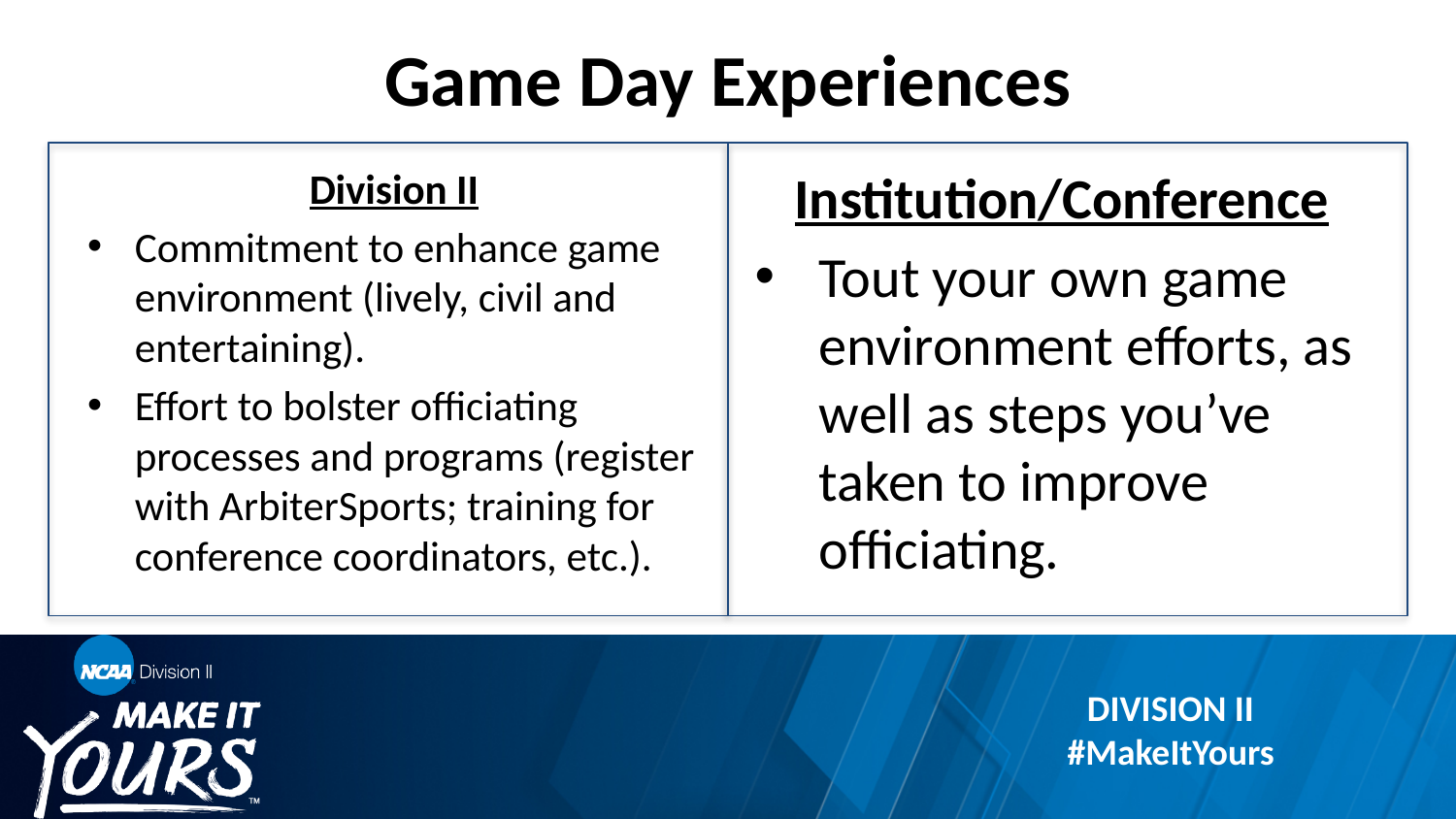

# Game Day Experiences
Division II
Commitment to enhance game environment (lively, civil and entertaining).
Effort to bolster officiating processes and programs (register with ArbiterSports; training for conference coordinators, etc.).
Institution/Conference
Tout your own game environment efforts, as well as steps you’ve taken to improve officiating.